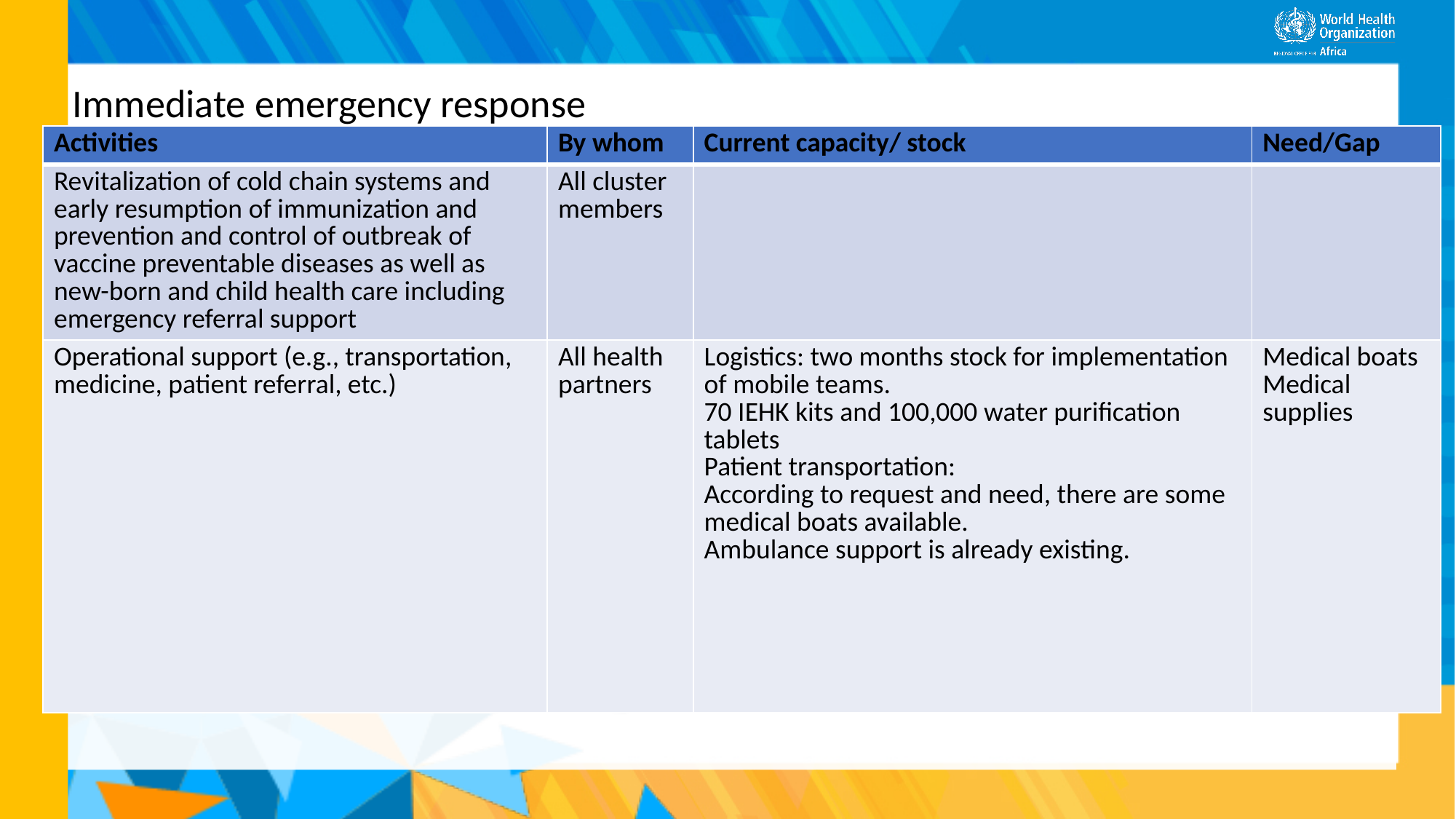

# Immediate emergency response
| Activities | By whom | Current capacity/ stock | Need/Gap |
| --- | --- | --- | --- |
| Revitalization of cold chain systems and early resumption of immunization and prevention and control of outbreak of vaccine preventable diseases as well as new-born and child health care including emergency referral support | All cluster members |  |  |
| Operational support (e.g., transportation, medicine, patient referral, etc.) | All health partners | Logistics: two months stock for implementation of mobile teams. 70 IEHK kits and 100,000 water purification tablets Patient transportation: According to request and need, there are some medical boats available. Ambulance support is already existing. | Medical boats Medical supplies |